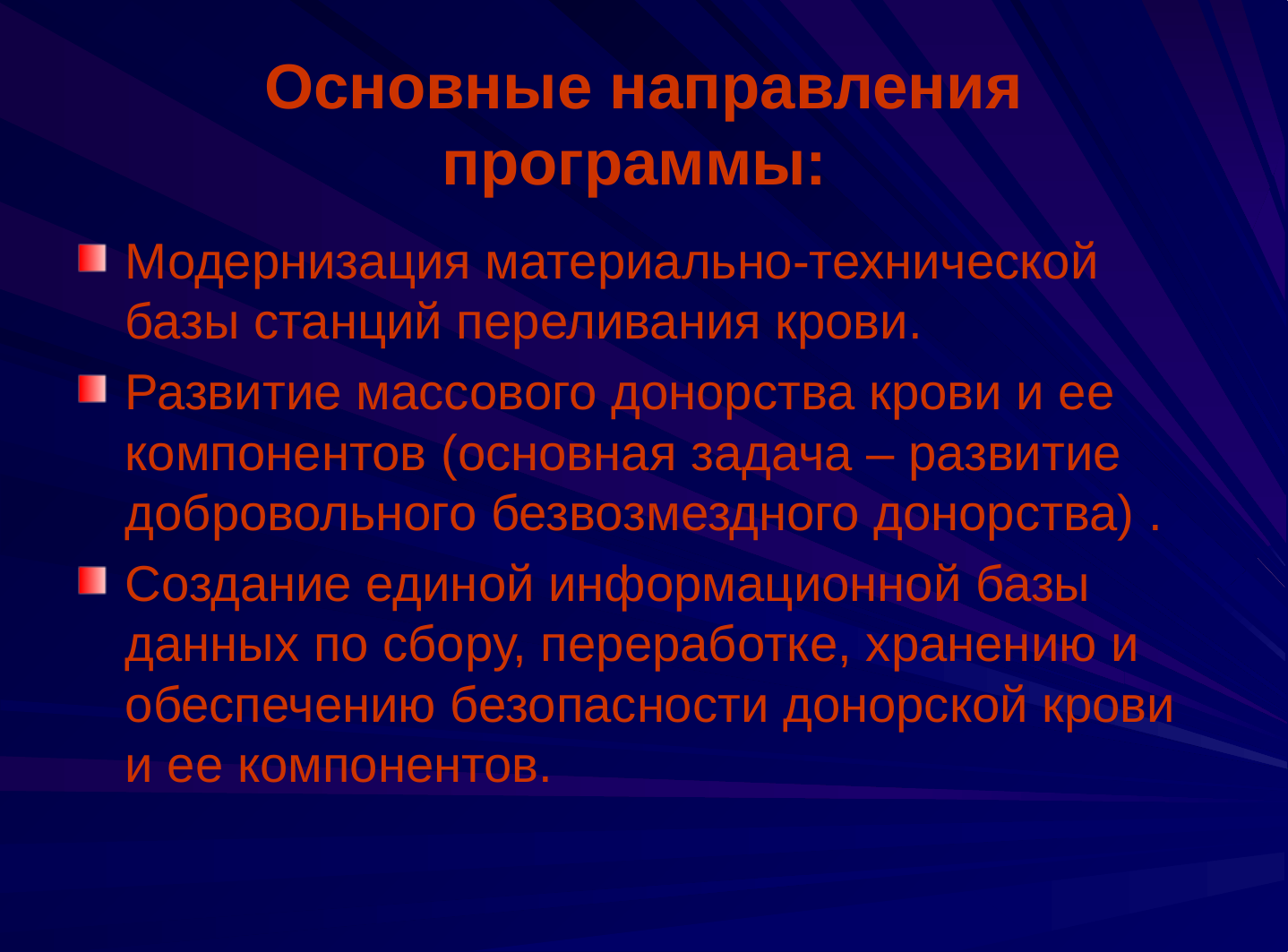

# Основные направления программы:
Модернизация материально-технической базы станций переливания крови.
Развитие массового донорства крови и ее компонентов (основная задача – развитие добровольного безвозмездного донорства) .
Создание единой информационной базы данных по сбору, переработке, хранению и обеспечению безопасности донорской крови и ее компонентов.